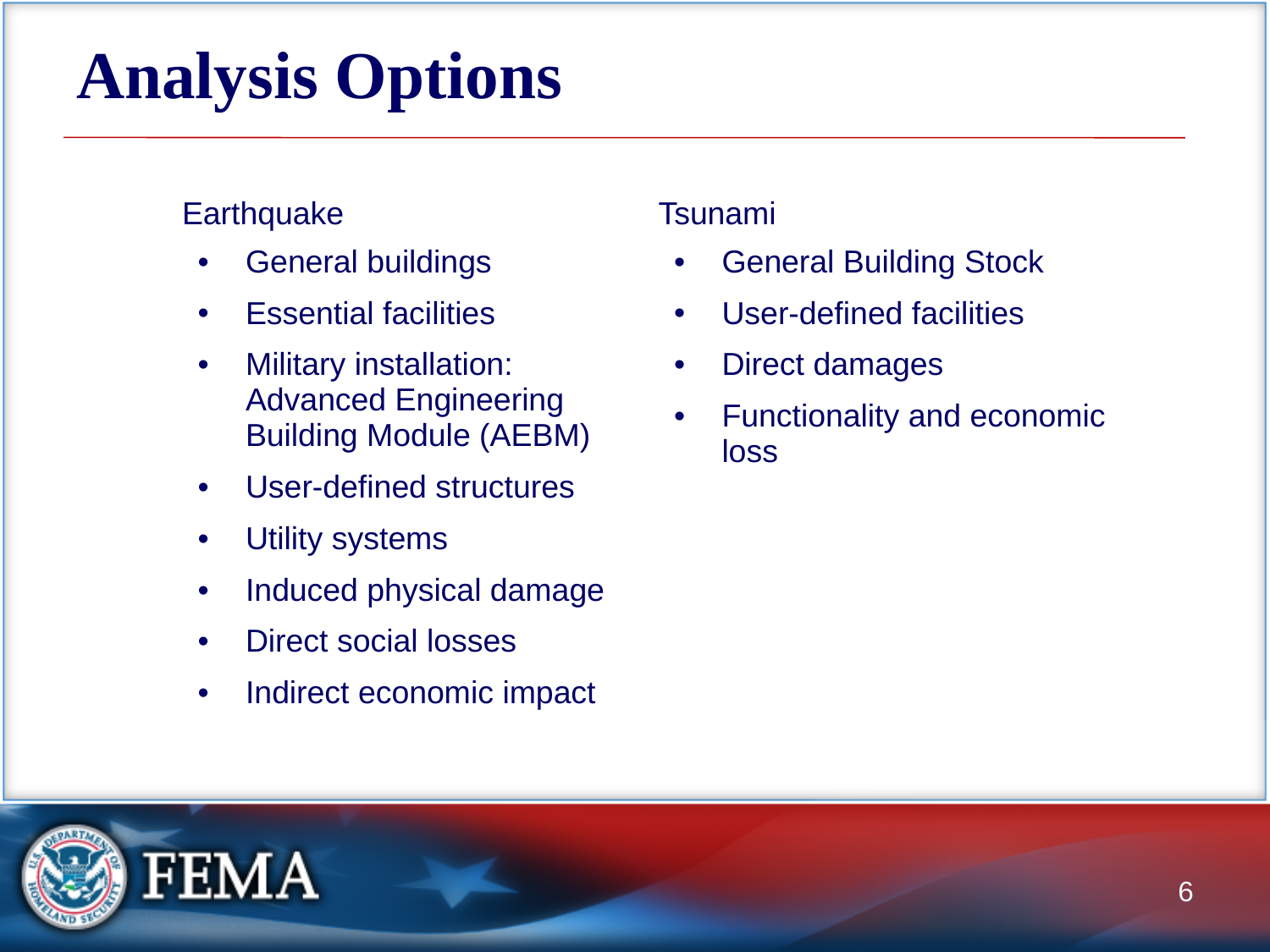

# Analysis Options
|  |  |  |
| --- | --- | --- |
|  | Earthquake | Tsunami |
|  | General buildings Essential facilities Military installation: Advanced Engineering Building Module (AEBM) User-defined structures Utility systems Induced physical damage Direct social losses Indirect economic impact | General Building Stock User-defined facilities Direct damages Functionality and economic loss |

6